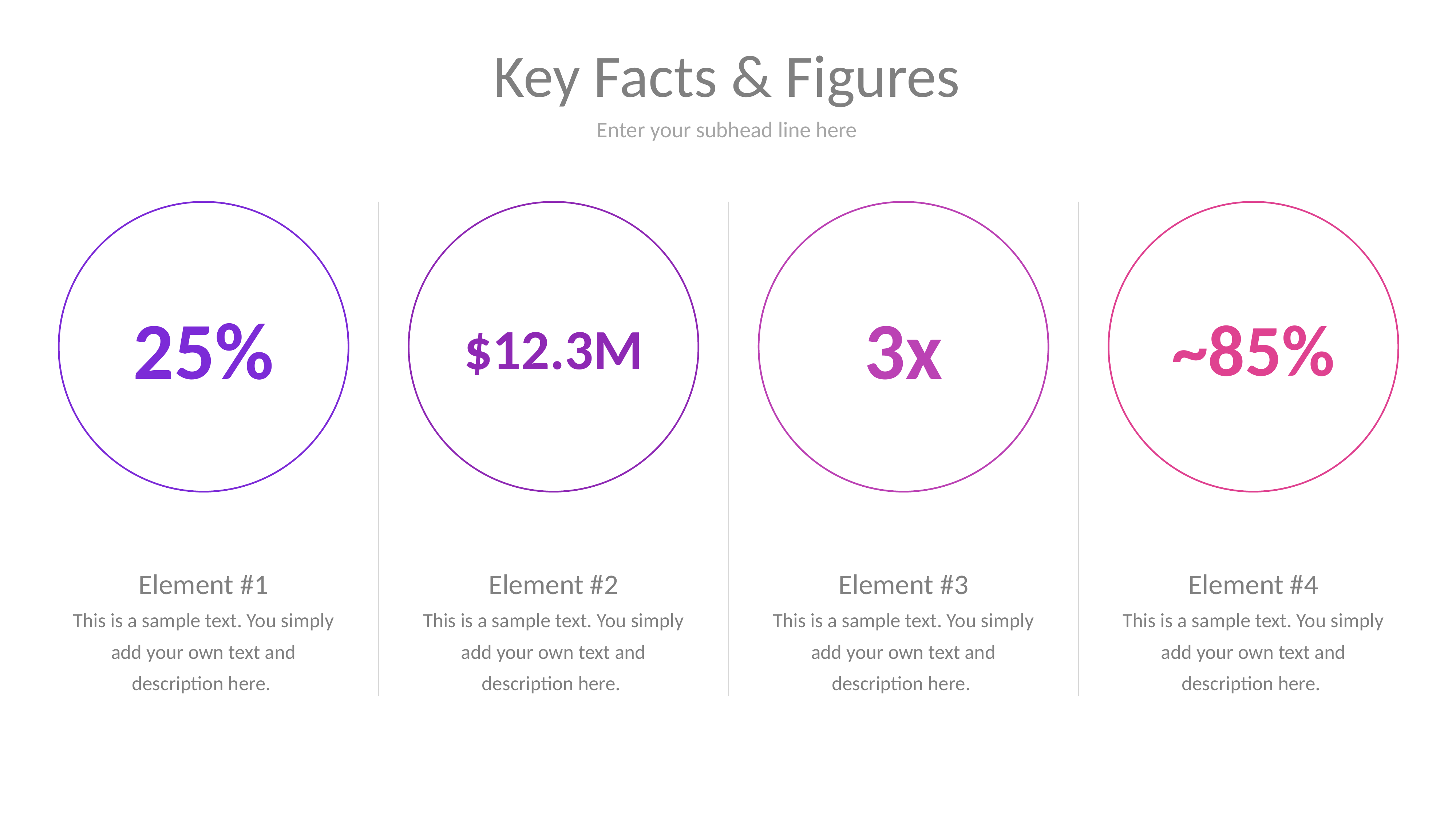

# Key Facts & Figures
Enter your subhead line here
25%
$12.3M
3x
~85%
Element #1
This is a sample text. You simply add your own text and description here.
Element #2
This is a sample text. You simply add your own text and description here.
Element #3
This is a sample text. You simply add your own text and description here.
Element #4
This is a sample text. You simply add your own text and description here.